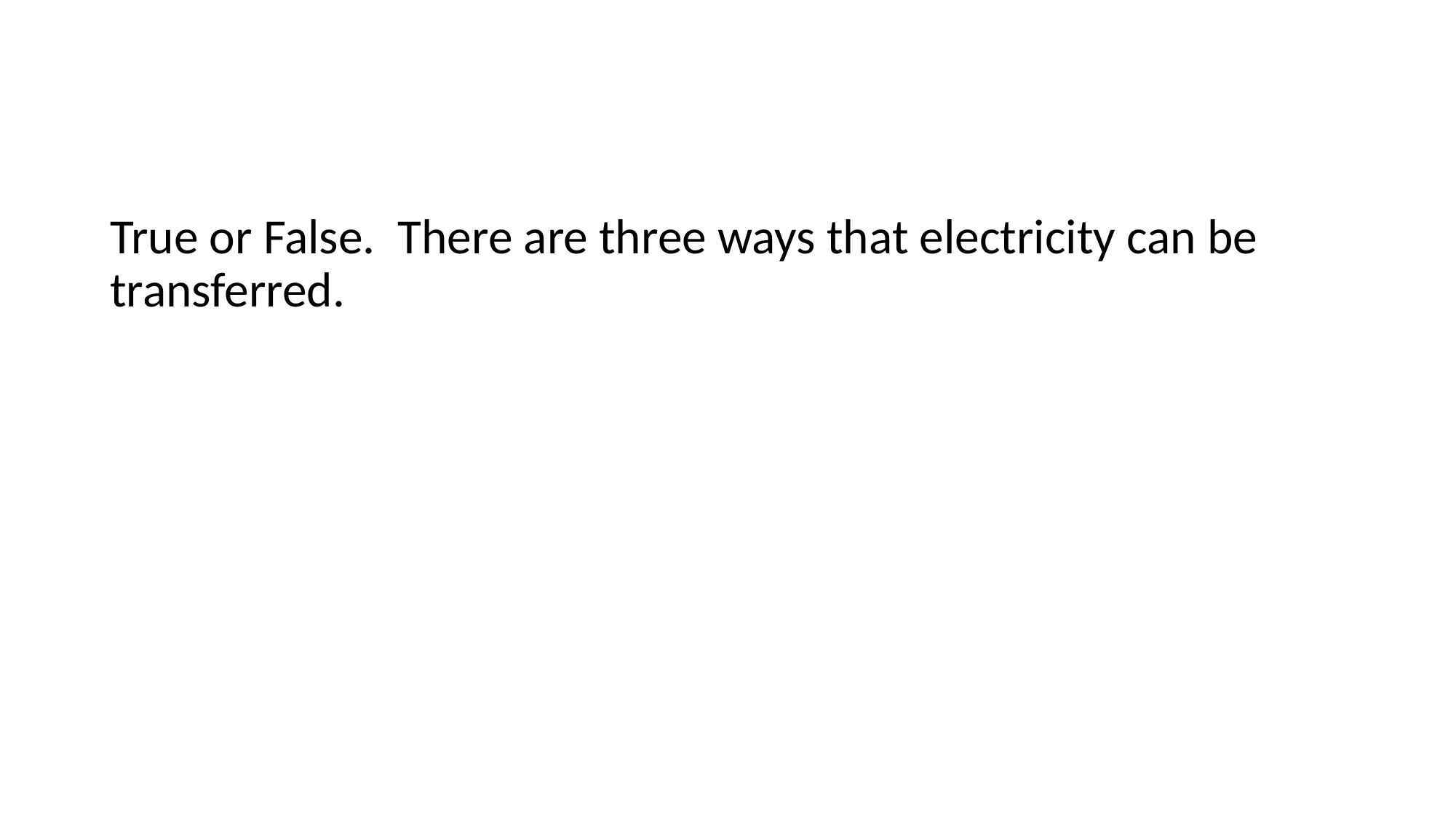

# True or False.  There are three ways that electricity can be transferred.